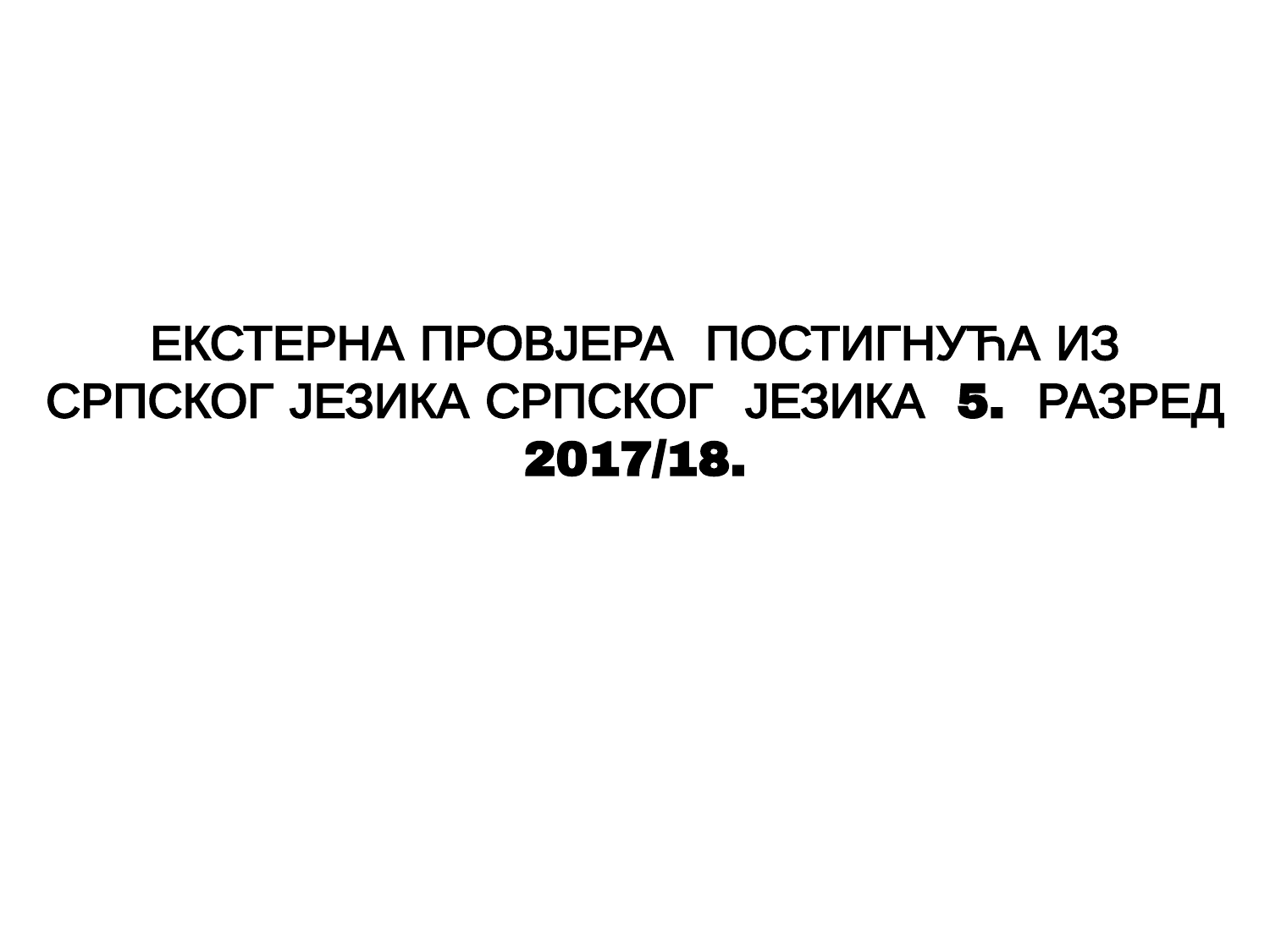

# ЕКСТЕРНА ПРОВЈЕРА  ПОСТИГНУЋА ИЗ СРПСКОГ ЈЕЗИКА СРПСКОГ  ЈЕЗИКА  5.  РАЗРЕД 2017/18.